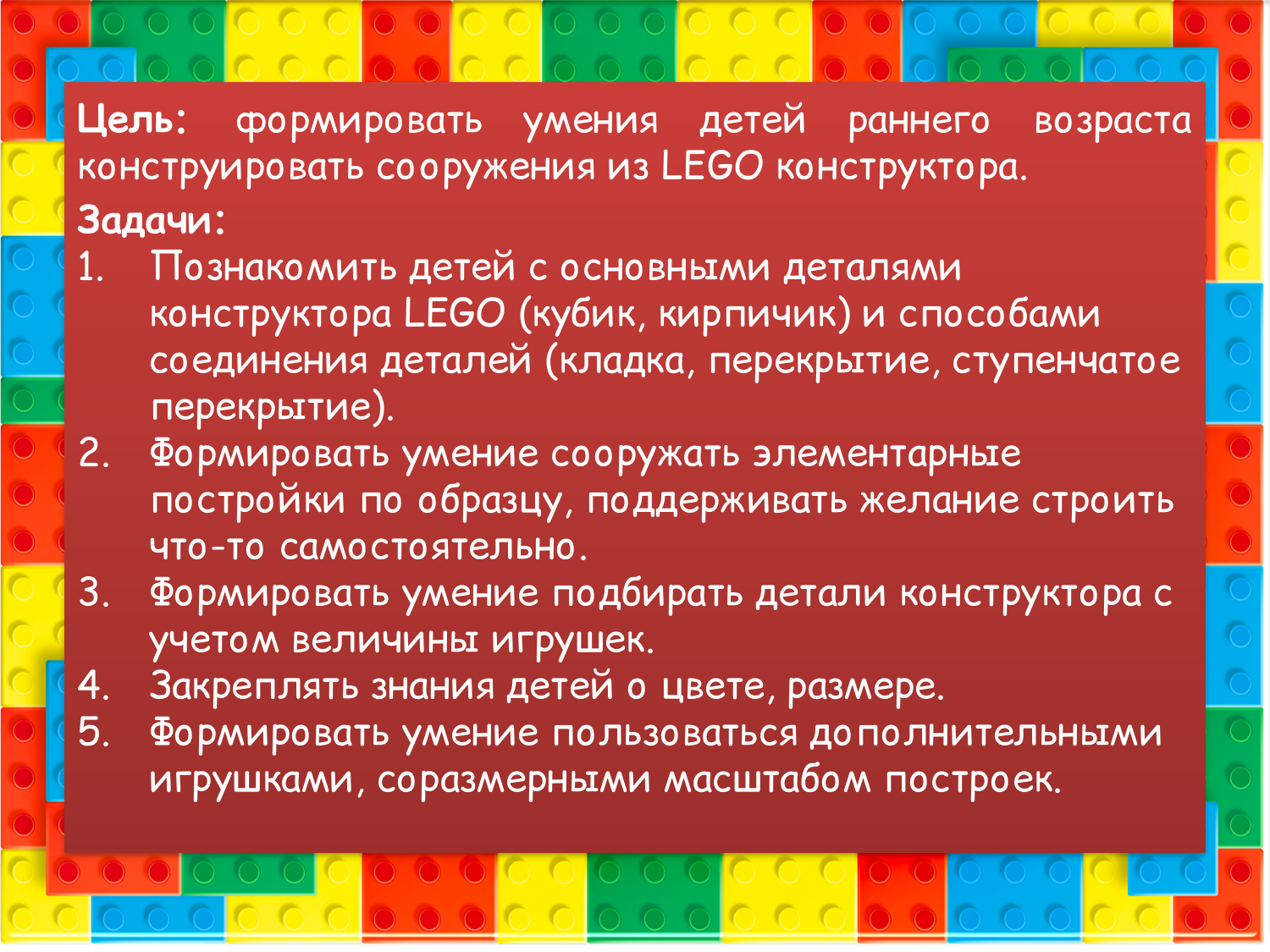

# Цель: формировать умения детей раннего возраста конструировать сооружения из LEGO конструктора.
Задачи:
Познакомить детей с основными деталями конструктора LEGO (кубик, кирпичик) и способами соединения деталей (кладка, перекрытие, ступенчатое перекрытие).
Формировать умение сооружать элементарные постройки по образцу, поддерживать желание строить что-то самостоятельно.
Формировать умение подбирать детали конструктора с учетом величины игрушек.
Закреплять знания детей о цвете, размере.
Формировать умение пользоваться дополнительными игрушками, соразмерными масштабом построек.